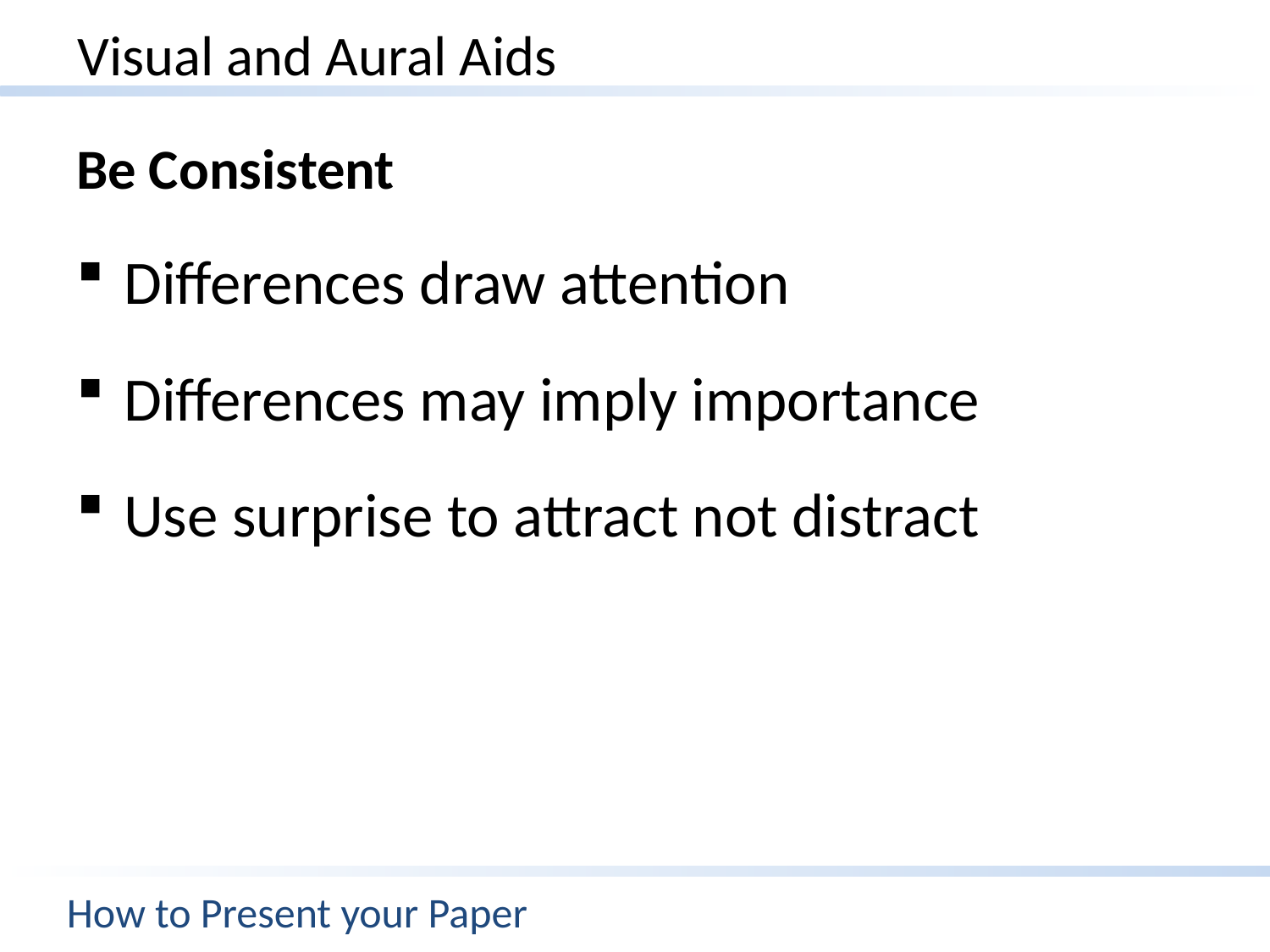

# Visual and Aural Aids

Be Consistent
Differences draw attention
Differences may imply importance
Use surprise to attract not distract
How to Present your Paper